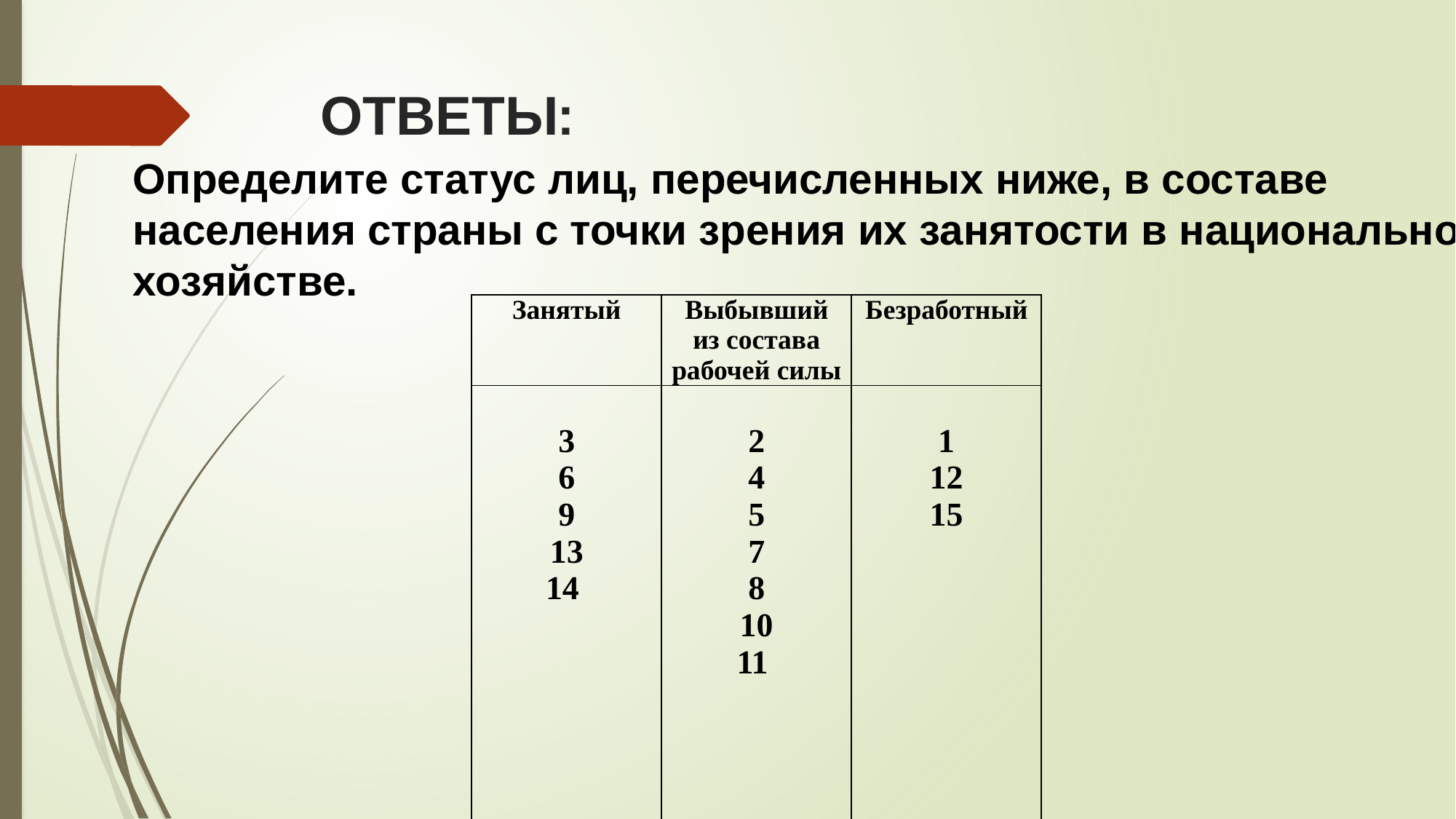

# ОТВЕТЫ:
Определите статус лиц, перечисленных ниже, в составе населения страны с точки зрения их занятости в национальном хозяйстве.

| Занятый | Выбывший из состава рабочей силы | Безработный |
| --- | --- | --- |
| 3 6 9 13 14 | 2 4 5 7 8 10 11 | 1 12 15 |